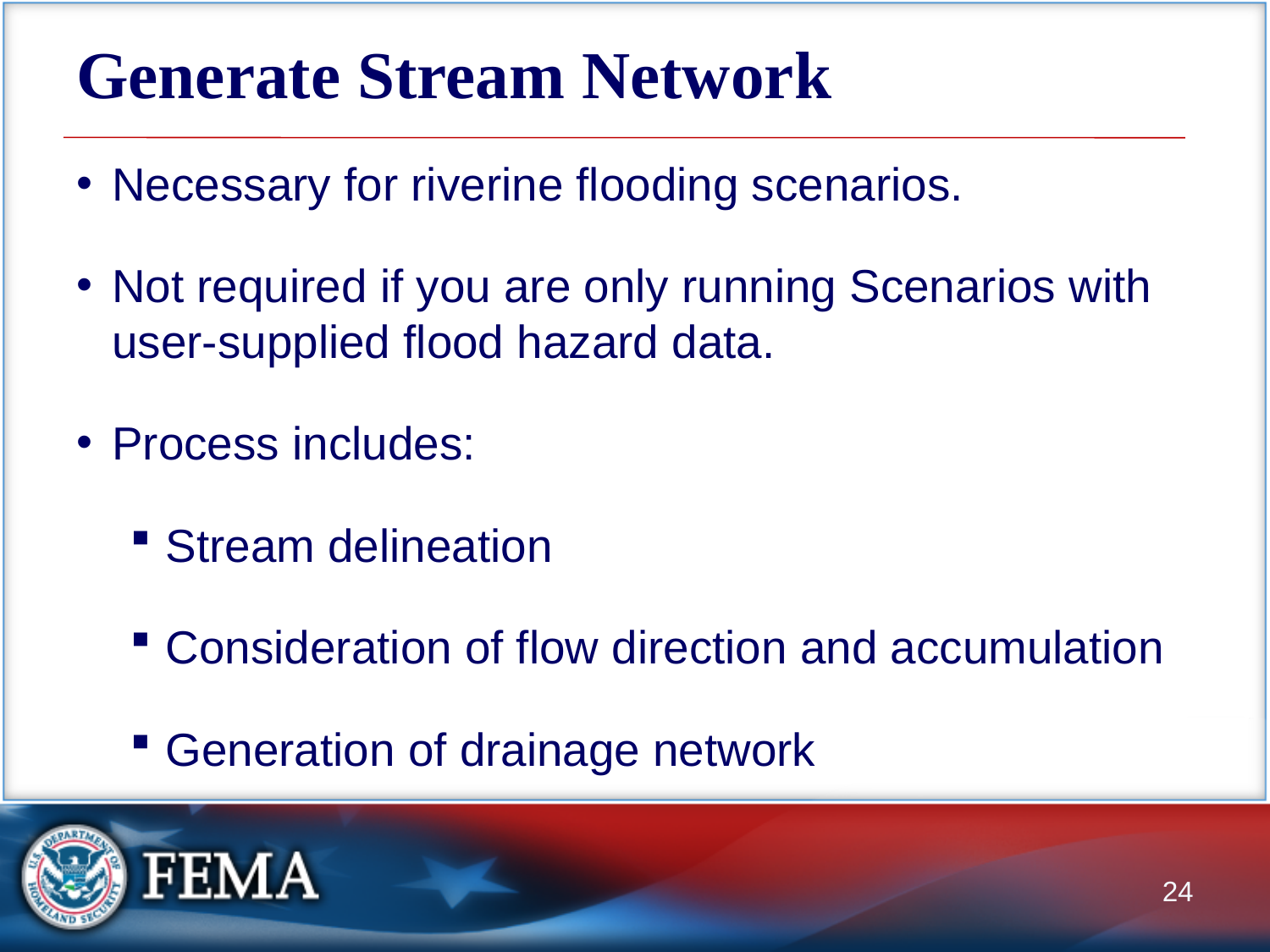

# Generate Stream Network
Necessary for riverine flooding scenarios.
Not required if you are only running Scenarios with user-supplied flood hazard data.
Process includes:
Stream delineation
Consideration of flow direction and accumulation
Generation of drainage network
24